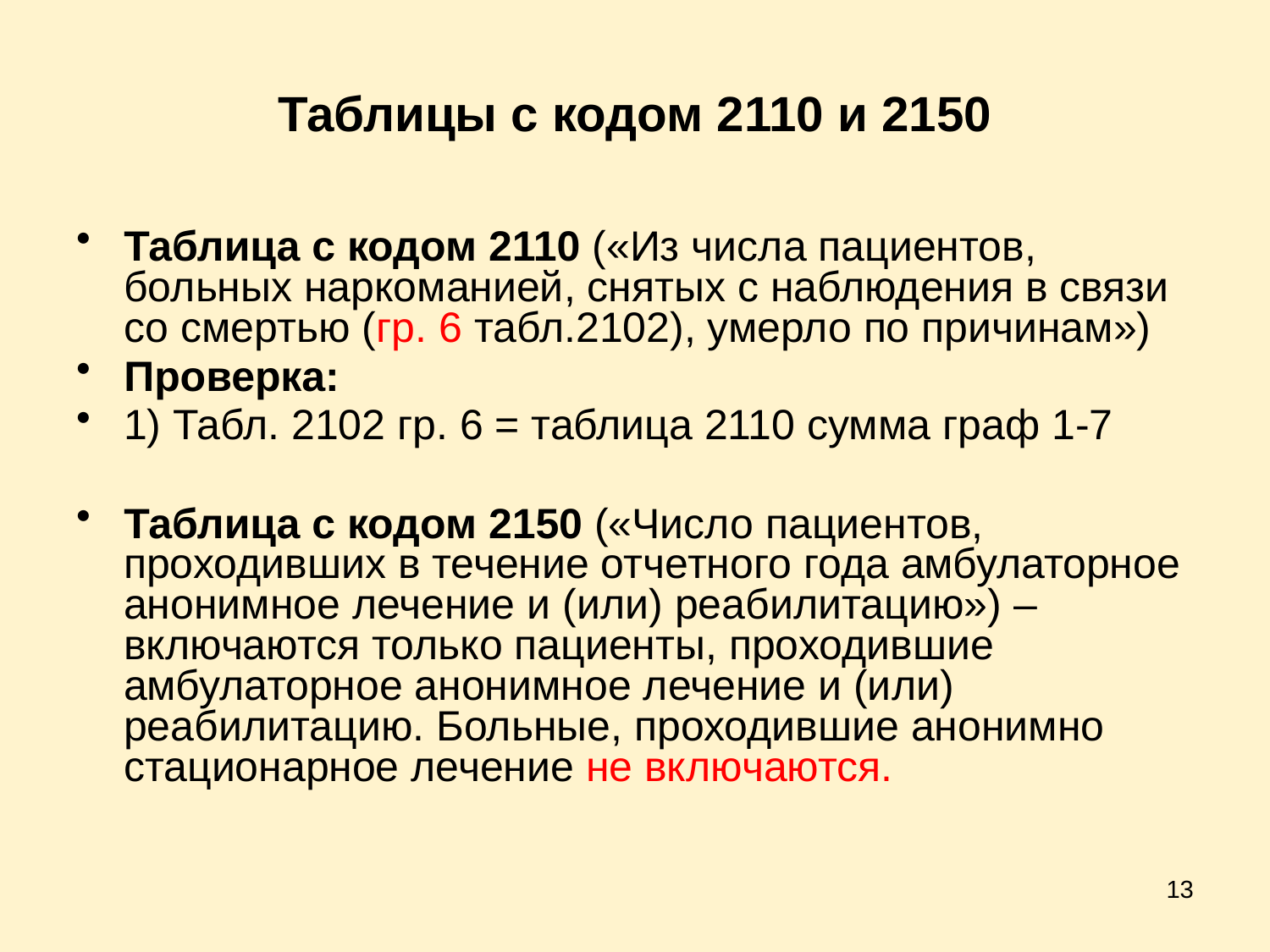

# Таблицы с кодом 2110 и 2150
Таблица с кодом 2110 («Из числа пациентов, больных наркоманией, снятых с наблюдения в связи со смертью (гр. 6 табл.2102), умерло по причинам»)
Проверка:
1) Табл. 2102 гр. 6 = таблица 2110 сумма граф 1-7

Таблица с кодом 2150 («Число пациентов, проходивших в течение отчетного года амбулаторное анонимное лечение и (или) реабилитацию») –включаются только пациенты, проходившие амбулаторное анонимное лечение и (или) реабилитацию. Больные, проходившие анонимно стационарное лечение не включаются.

13